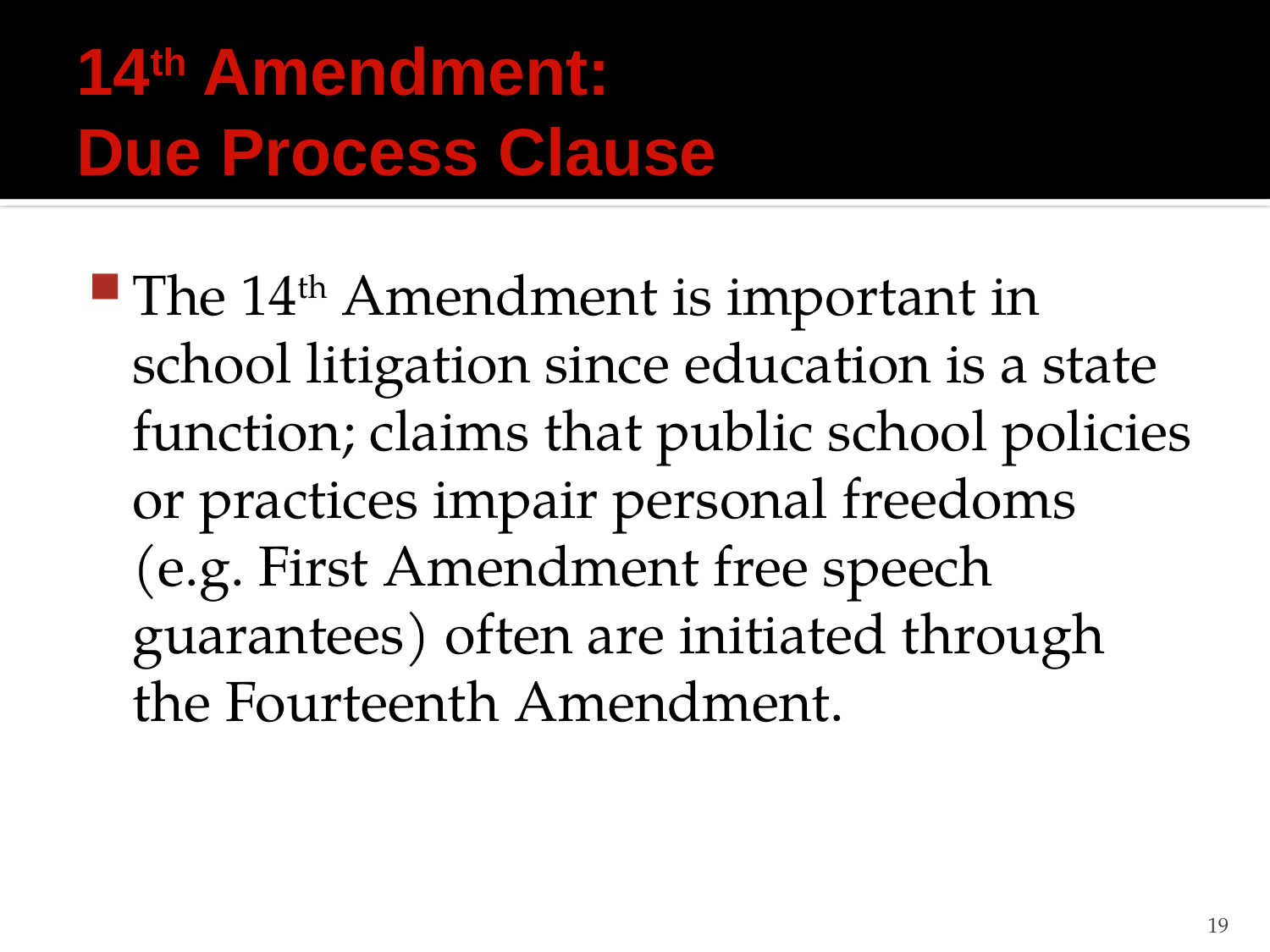

# 14th Amendment: Due Process Clause
The 14th Amendment is important in school litigation since education is a state function; claims that public school policies or practices impair personal freedoms (e.g. First Amendment free speech guarantees) often are initiated through the Fourteenth Amendment.
19